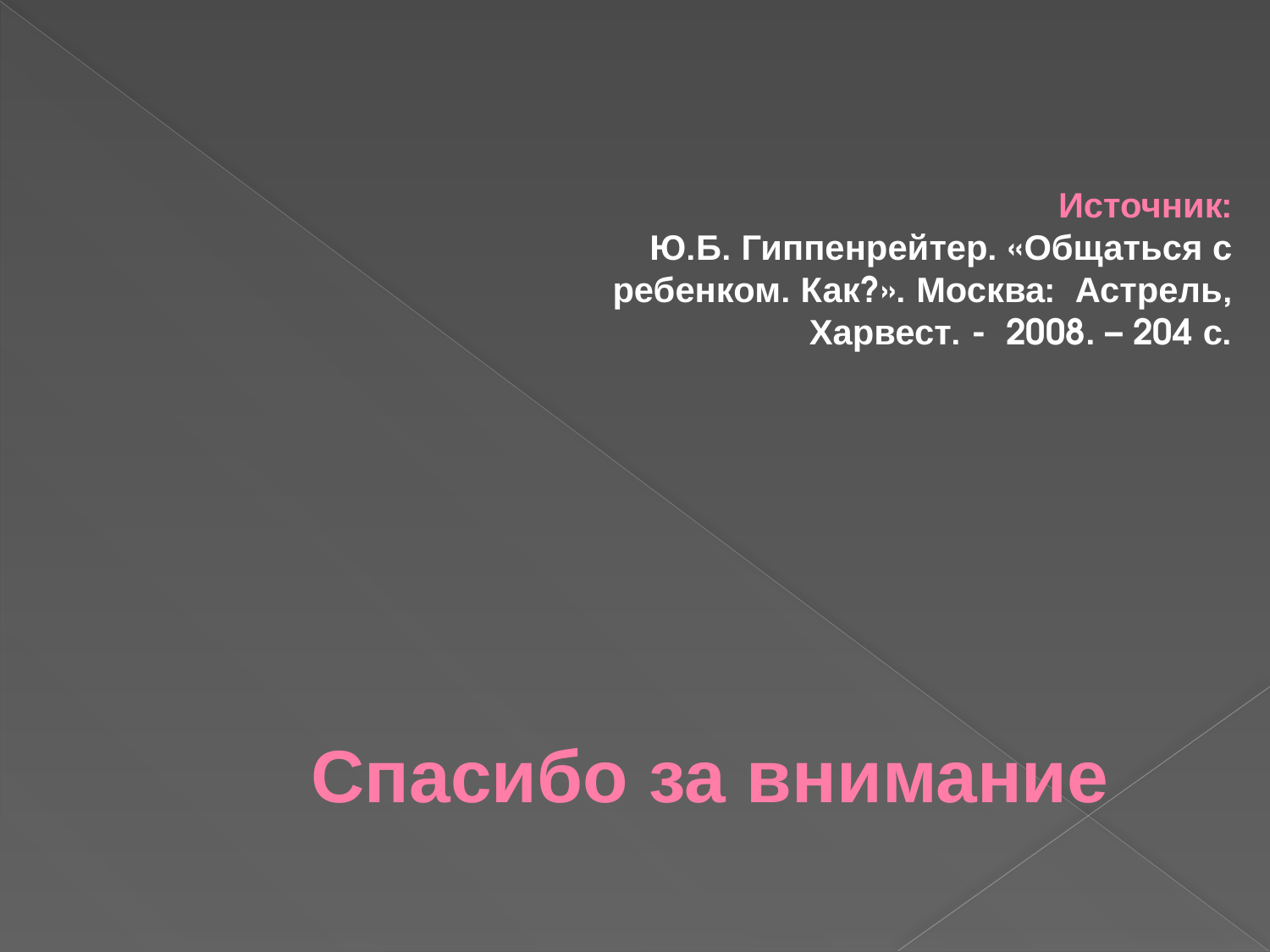

Источник:
Ю.Б. Гиппенрейтер. «Общаться с ребенком. Как?». Москва:  Астрель, Харвест. -  2008. – 204 с.
# Спасибо за внимание